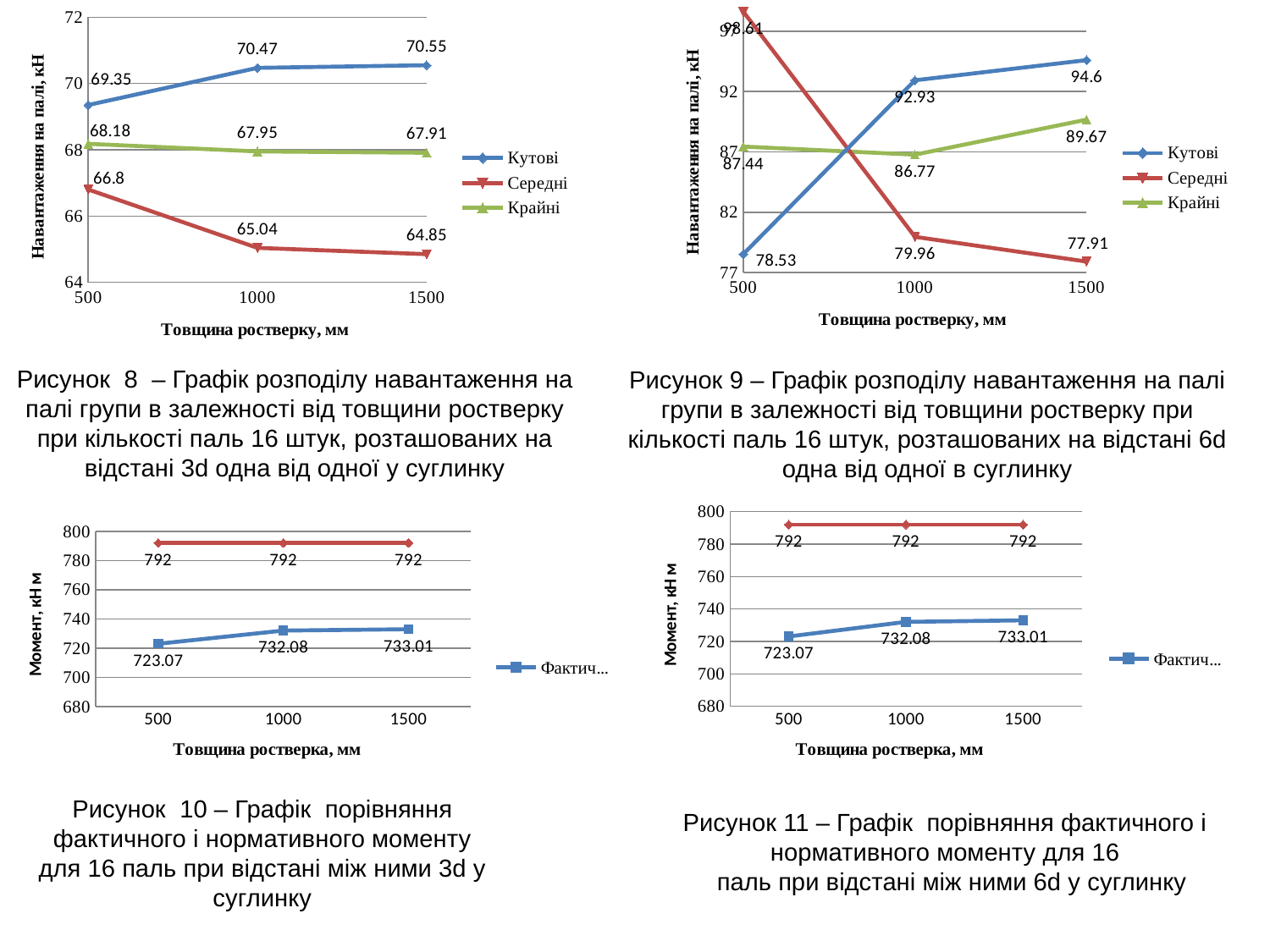

### Chart

| Category | Кутові | Середні | Крайні |
|---|---|---|---|

### Chart

| Category | Кутові | Середні | Крайні |
|---|---|---|---|
Рисунок  8  – Графік розподілу навантаження на палі групи в залежності від товщини ростверку при кількості паль 16 штук, розташованих на відстані 3d одна від одної у суглинку
Рисунок 9 – Графік розподілу навантаження на палі групи в залежності від товщини ростверку при кількості паль 16 штук, розташованих на відстані 6d одна від одної в суглинку

### Chart

| Category | Фактичний | Нормативний |
|---|---|---|
| 500 | 723.07 | 792.0 |
| 1000 | 732.08 | 792.0 |
| 1500 | 733.01 | 792.0 |

### Chart

| Category | Фактичний | Нормативний |
|---|---|---|
| 500 | 723.07 | 792.0 |
| 1000 | 732.08 | 792.0 |
| 1500 | 733.01 | 792.0 |
Рисунок  10 – Графік  порівняння фактичного і нормативного моменту для 16 паль при відстані між ними 3d у суглинку
Рисунок 11 – Графік  порівняння фактичного і нормативного моменту для 16
  паль при відстані між ними 6d у суглинку